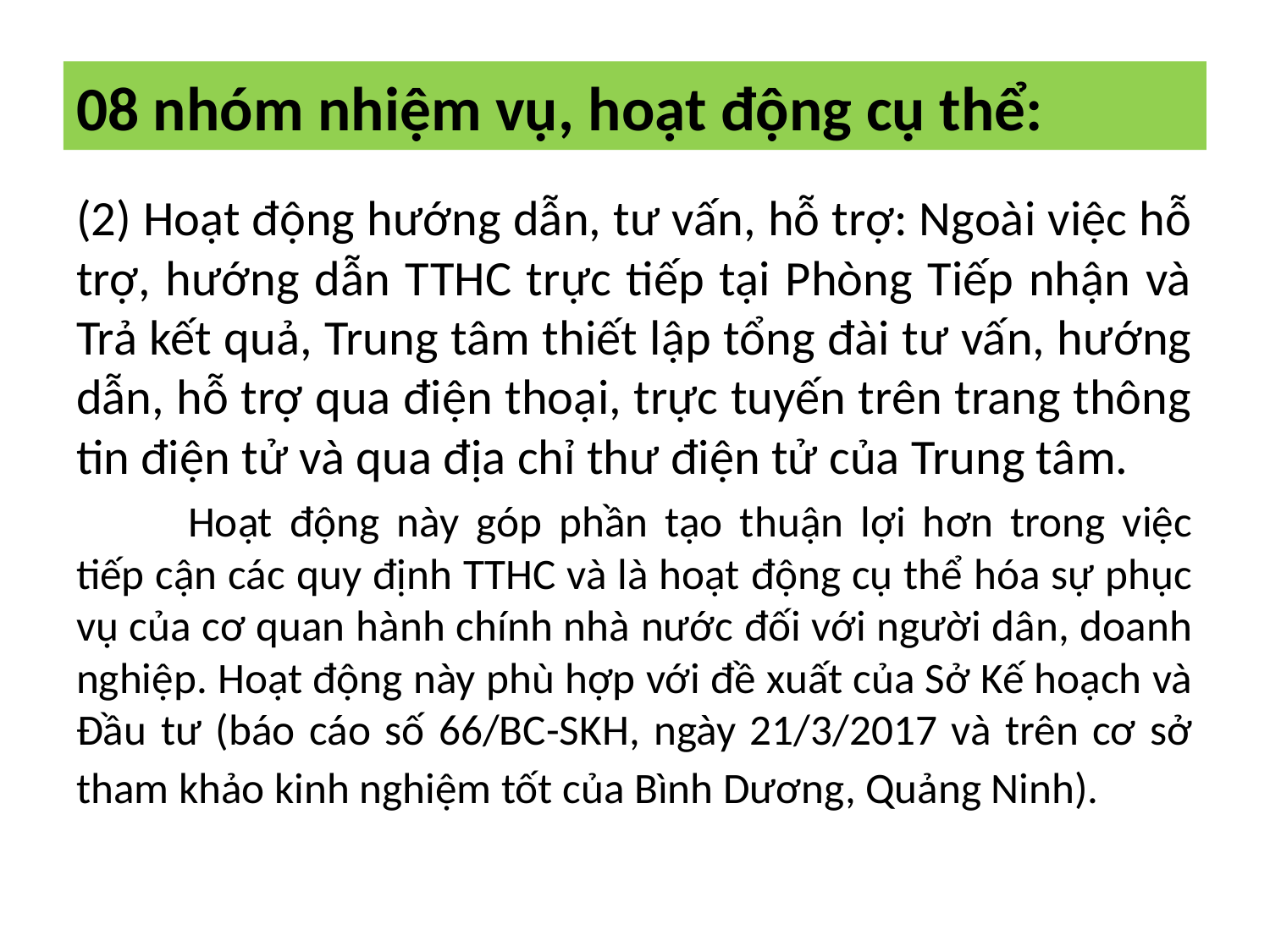

08 nhóm nhiệm vụ, hoạt động cụ thể:
(2) Hoạt động hướng dẫn, tư vấn, hỗ trợ: Ngoài việc hỗ trợ, hướng dẫn TTHC trực tiếp tại Phòng Tiếp nhận và Trả kết quả, Trung tâm thiết lập tổng đài tư vấn, hướng dẫn, hỗ trợ qua điện thoại, trực tuyến trên trang thông tin điện tử và qua địa chỉ thư điện tử của Trung tâm.
	Hoạt động này góp phần tạo thuận lợi hơn trong việc tiếp cận các quy định TTHC và là hoạt động cụ thể hóa sự phục vụ của cơ quan hành chính nhà nước đối với người dân, doanh nghiệp. Hoạt động này phù hợp với đề xuất của Sở Kế hoạch và Đầu tư (báo cáo số 66/BC-SKH, ngày 21/3/2017 và trên cơ sở tham khảo kinh nghiệm tốt của Bình Dương, Quảng Ninh).